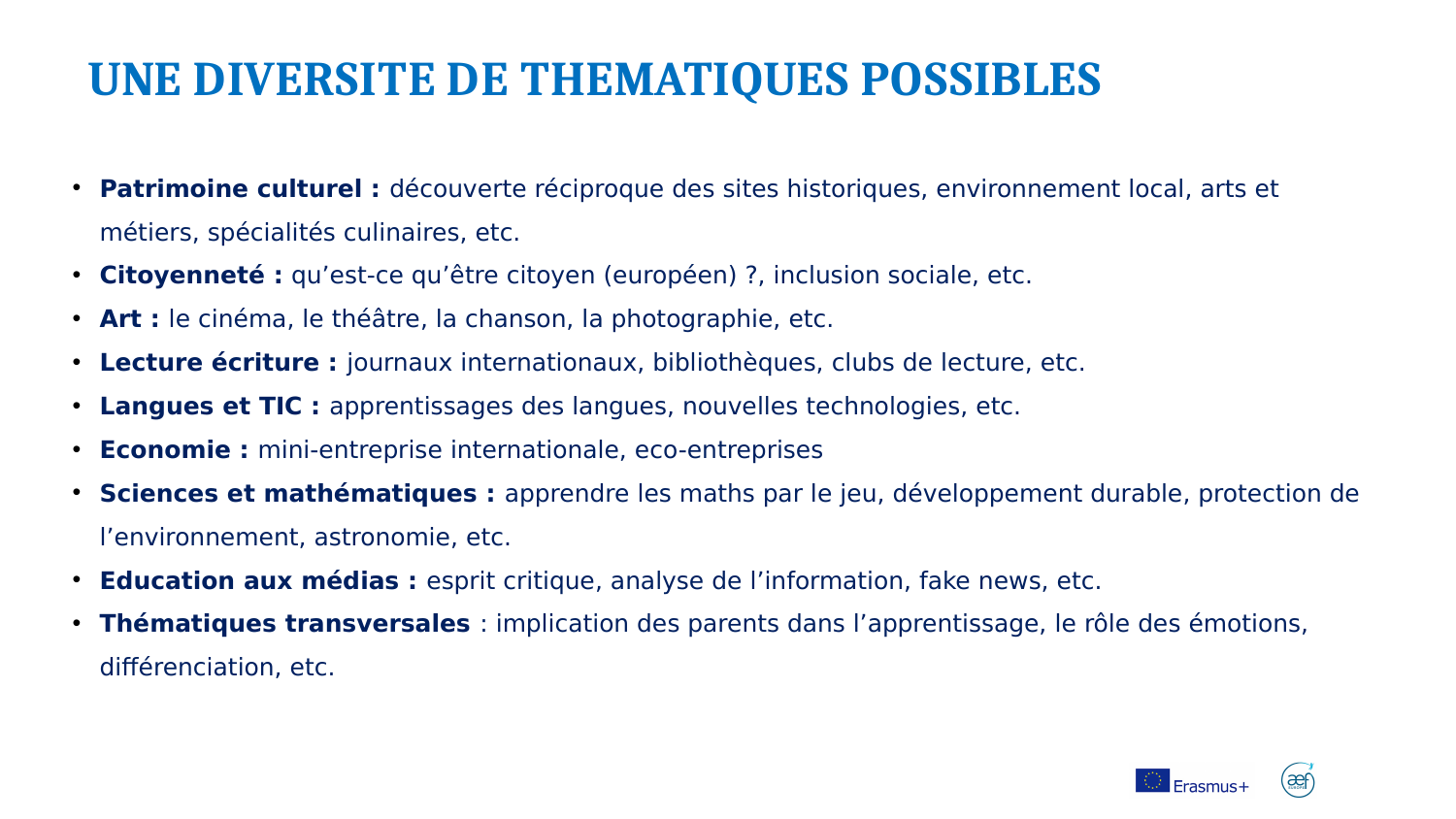

UNE DIVERSITE DE THEMATIQUES POSSIBLES

Patrimoine culturel : découverte réciproque des sites historiques, environnement local, arts et métiers, spécialités culinaires, etc.
Citoyenneté : qu’est-ce qu’être citoyen (européen) ?, inclusion sociale, etc.
Art : le cinéma, le théâtre, la chanson, la photographie, etc.
Lecture écriture : journaux internationaux, bibliothèques, clubs de lecture, etc.
Langues et TIC : apprentissages des langues, nouvelles technologies, etc.
Economie : mini-entreprise internationale, eco-entreprises
Sciences et mathématiques : apprendre les maths par le jeu, développement durable, protection de l’environnement, astronomie, etc.
Education aux médias : esprit critique, analyse de l’information, fake news, etc.
Thématiques transversales : implication des parents dans l’apprentissage, le rôle des émotions, différenciation, etc.